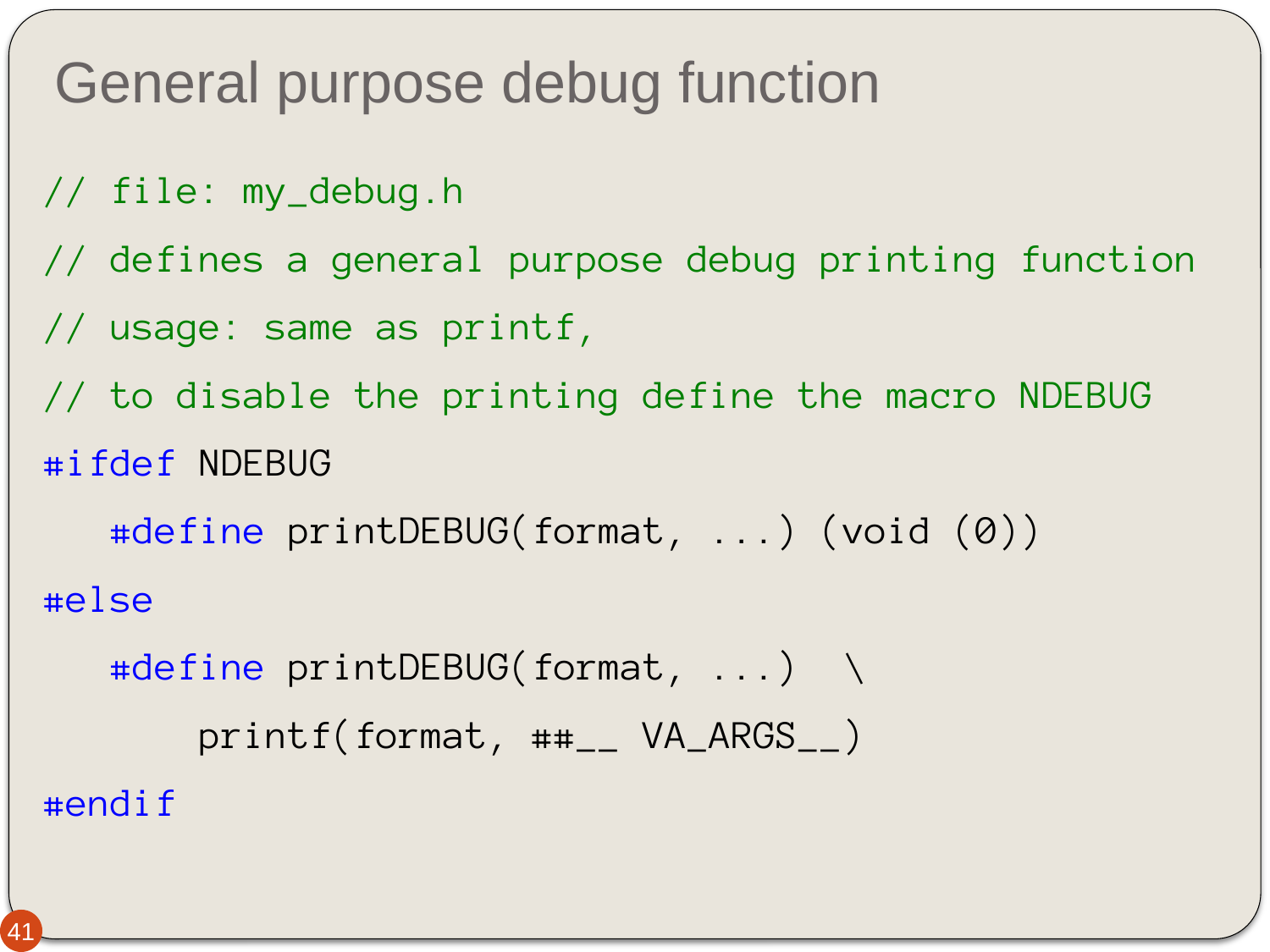

# General purpose debug function
// file: my_debug.h
// defines a general purpose debug printing function
// usage: same as printf,
// to disable the printing define the macro NDEBUG
#ifdef NDEBUG
   #define printDEBUG(format, ...) (void (0))
#else
   #define printDEBUG(format, ...)  \
       printf(format, ##__ VA_ARGS__)
#endif
41